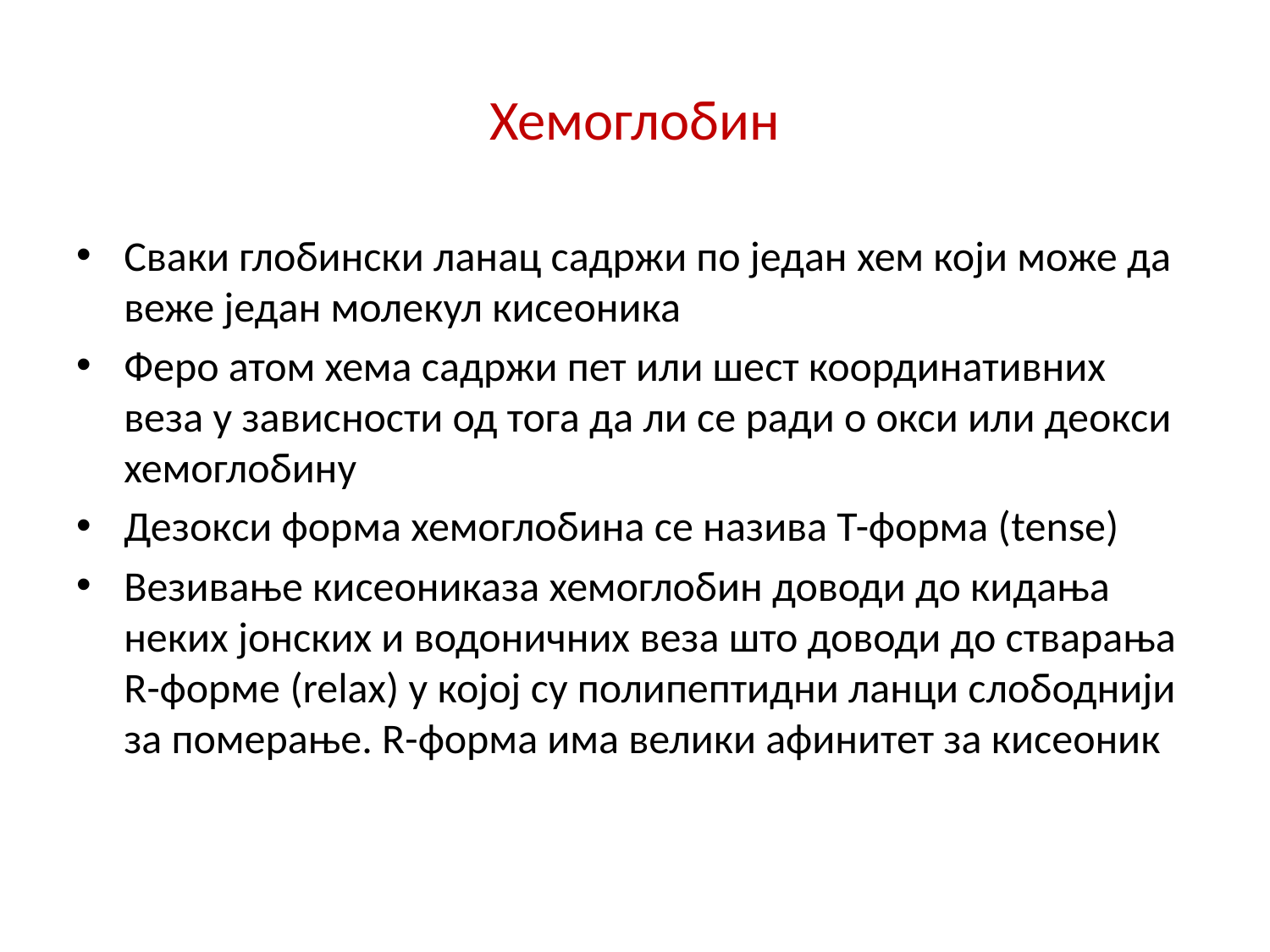

# Хемоглобин
Сваки глобински ланац садржи по један хем који може да веже један молекул кисеоника
Феро атом хема садржи пет или шест координативних веза у зависности од тога да ли се ради о окси или деокси хемоглобину
Дезокси форма хемоглобина се назива Т-форма (tense)
Везивање кисеониказа хемоглобин доводи до кидања неких јонских и водоничних веза што доводи до стварања R-форме (relax) у којој су полипептидни ланци слободнији за померање. R-форма има велики афинитет за кисеоник